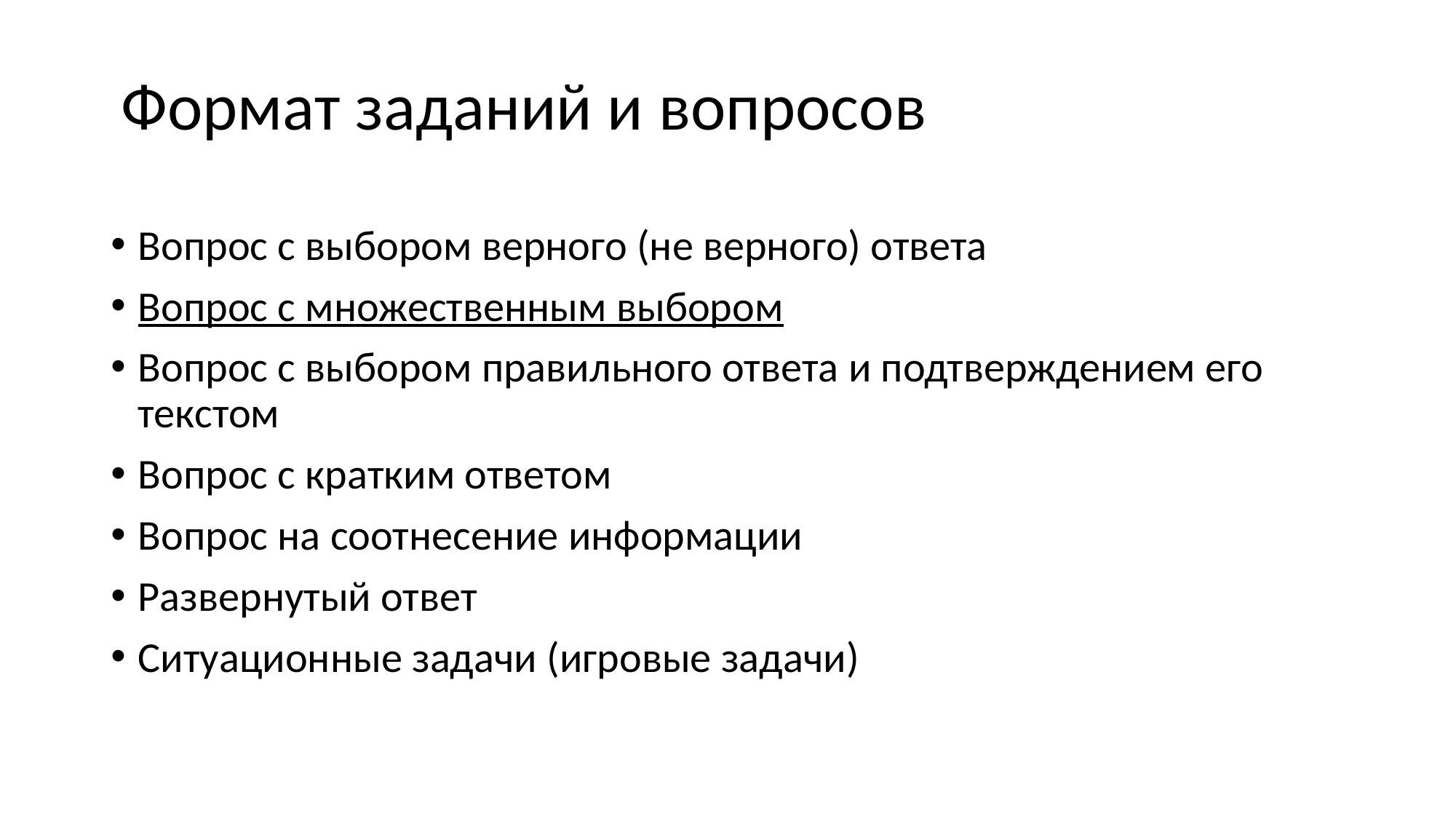

# Формат заданий и вопросов
Вопрос с выбором верного (не верного) ответа
Вопрос с множественным выбором
Вопрос с выбором правильного ответа и подтверждением его текстом
Вопрос с кратким ответом
Вопрос на соотнесение информации
Развернутый ответ
Ситуационные задачи (игровые задачи)